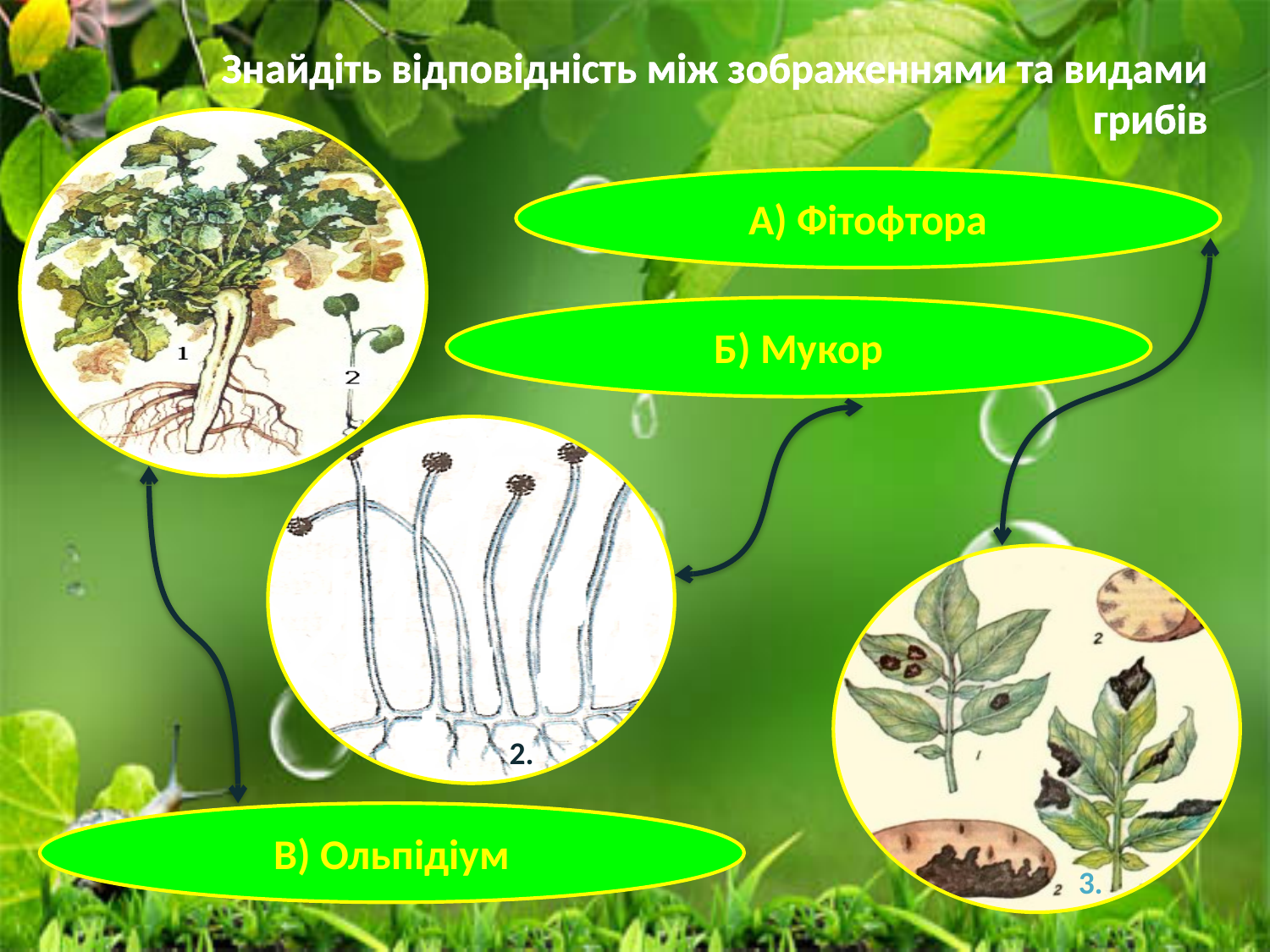

Знайдіть відповідність між зображеннями та видами грибів

         1.
А) Фітофтора
Б) Мукор

              2.

               3.
В) Ольпідіум